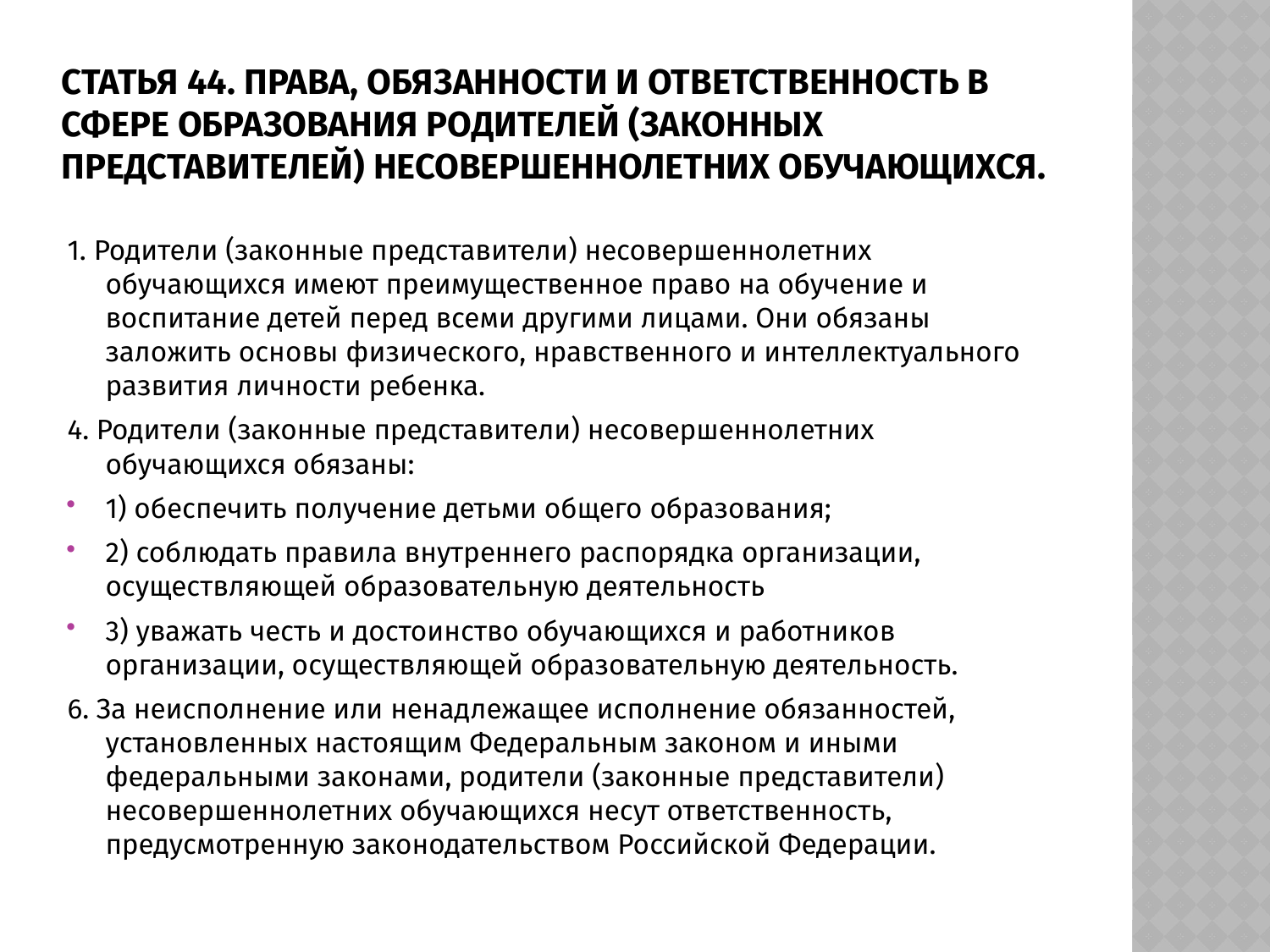

# Статья 44. Права, обязанности и ответственность в сфере образования родителей (законных представителей) несовершеннолетних обучающихся.
1. Родители (законные представители) несовершеннолетних обучающихся имеют преимущественное право на обучение и воспитание детей перед всеми другими лицами. Они обязаны заложить основы физического, нравственного и интеллектуального развития личности ребенка.
4. Родители (законные представители) несовершеннолетних обучающихся обязаны:
1) обеспечить получение детьми общего образования;
2) соблюдать правила внутреннего распорядка организации, осуществляющей образовательную деятельность
3) уважать честь и достоинство обучающихся и работников организации, осуществляющей образовательную деятельность.
6. За неисполнение или ненадлежащее исполнение обязанностей, установленных настоящим Федеральным законом и иными федеральными законами, родители (законные представители) несовершеннолетних обучающихся несут ответственность, предусмотренную законодательством Российской Федерации.